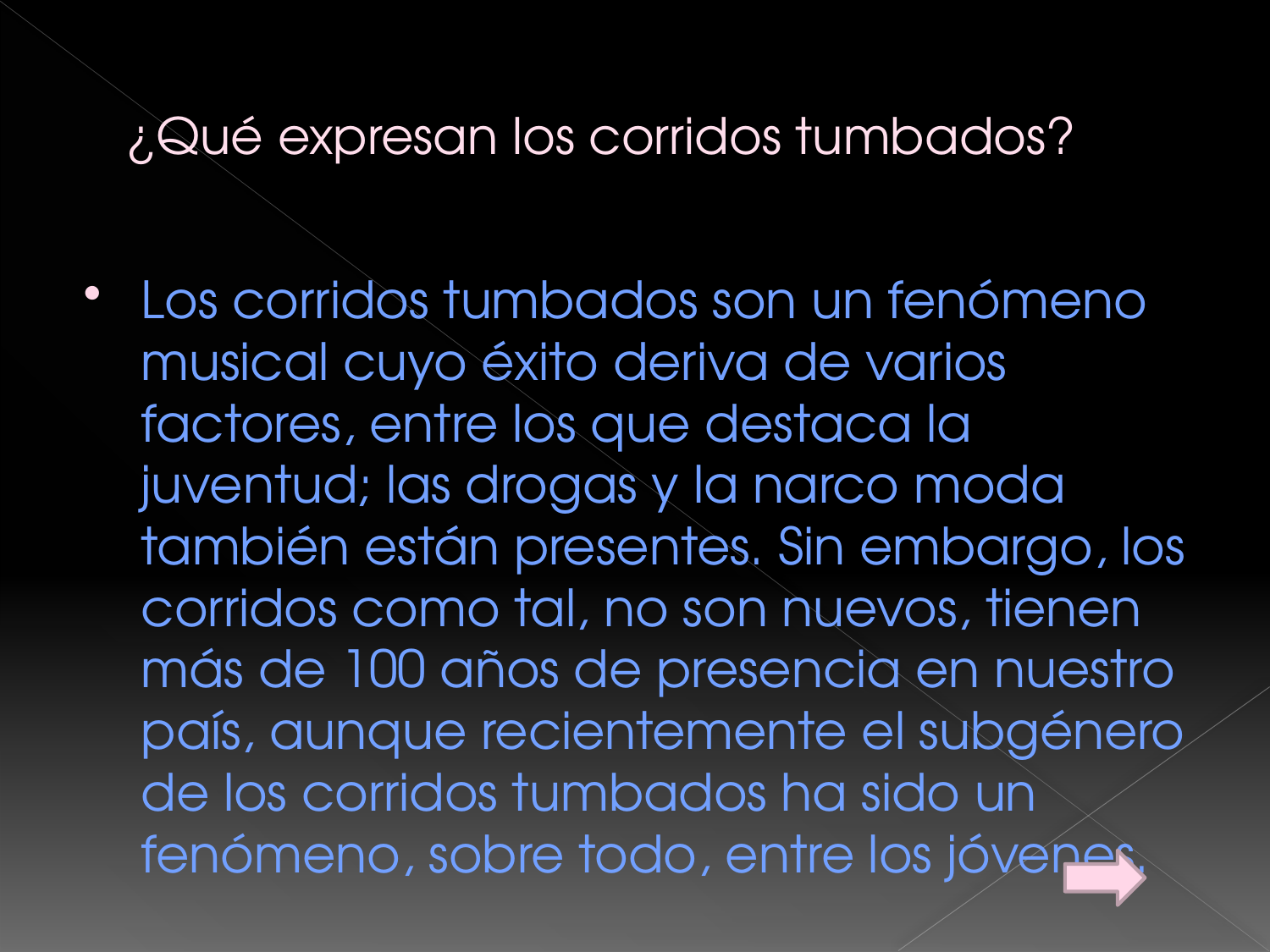

# ¿Qué expresan los corridos tumbados?
Los corridos tumbados son un fenómeno musical cuyo éxito deriva de varios factores, entre los que destaca la juventud; las drogas y la narco moda también están presentes. Sin embargo, los corridos como tal, no son nuevos, tienen más de 100 años de presencia en nuestro país, aunque recientemente el subgénero de los corridos tumbados ha sido un fenómeno, sobre todo, entre los jóvenes.